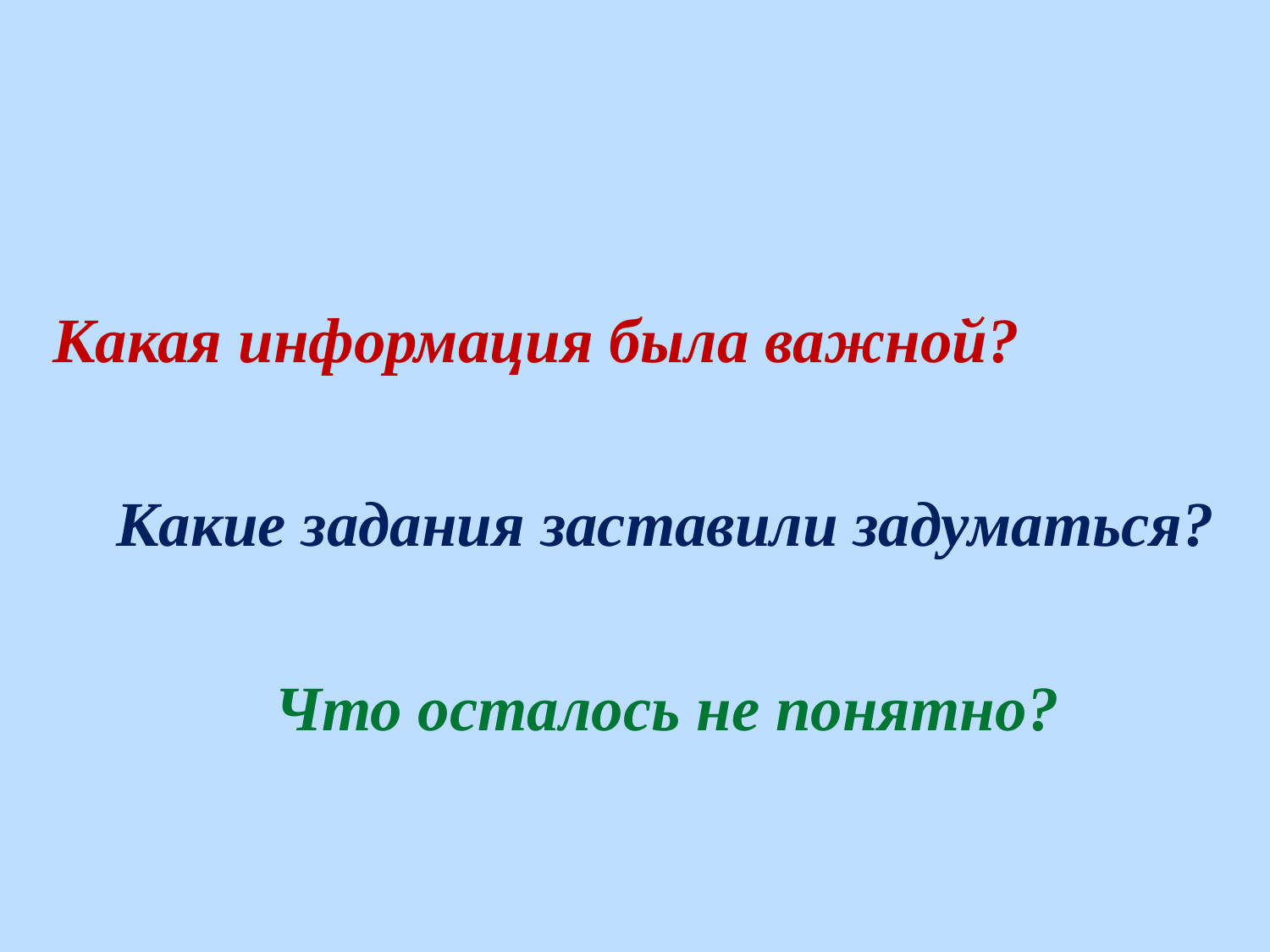

Какая информация была важной?

    Какие задания заставили задуматься?

              Что осталось не понятно?